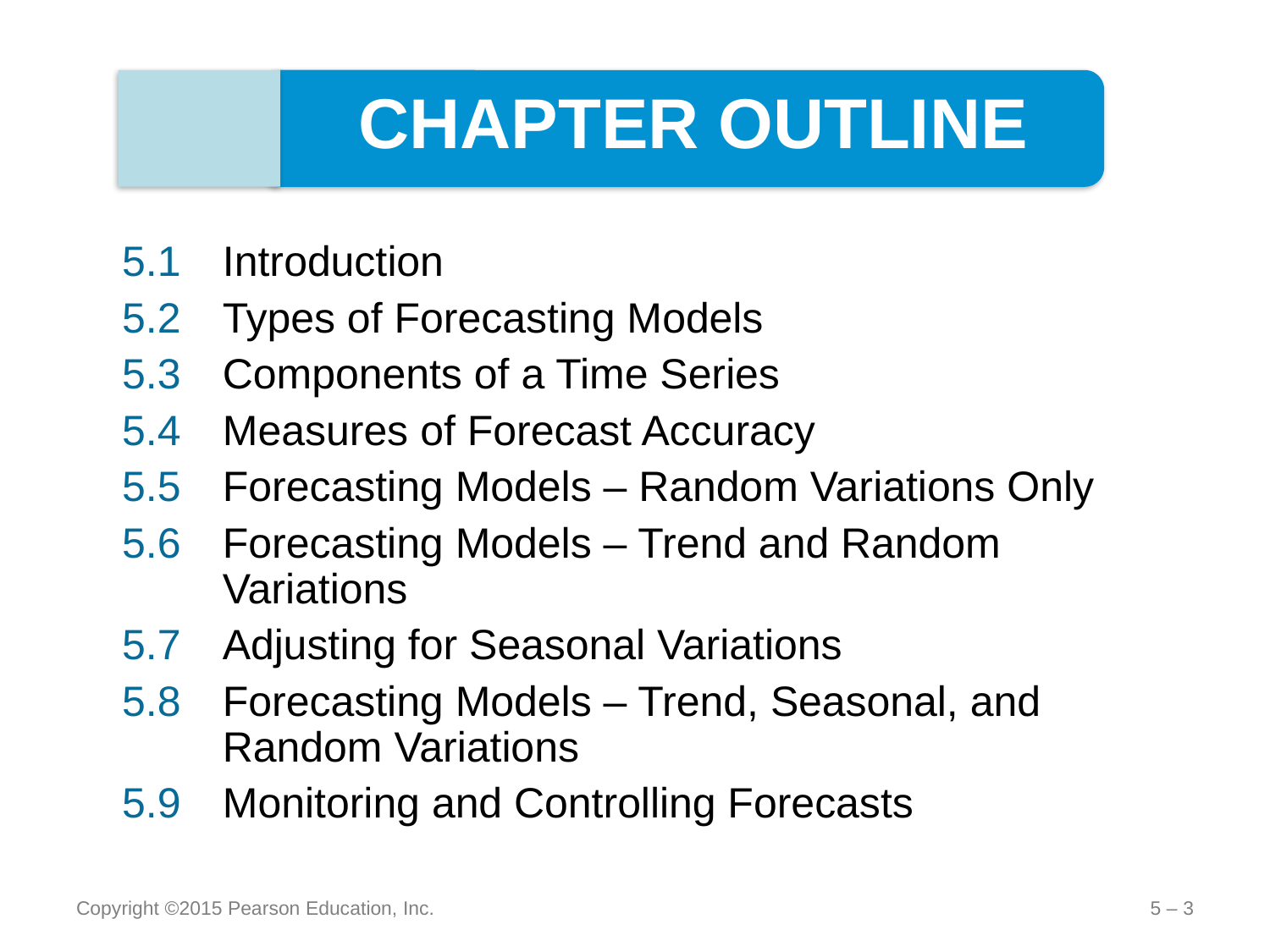

CHAPTER OUTLINE
5.1	Introduction
5.2	Types of Forecasting Models
5.3	Components of a Time Series
5.4	Measures of Forecast Accuracy
5.5	Forecasting Models – Random Variations Only
5.6	Forecasting Models – Trend and Random Variations
5.7	Adjusting for Seasonal Variations
5.8	Forecasting Models – Trend, Seasonal, and Random Variations
5.9	Monitoring and Controlling Forecasts
Copyright ©2015 Pearson Education, Inc.
5 – 3